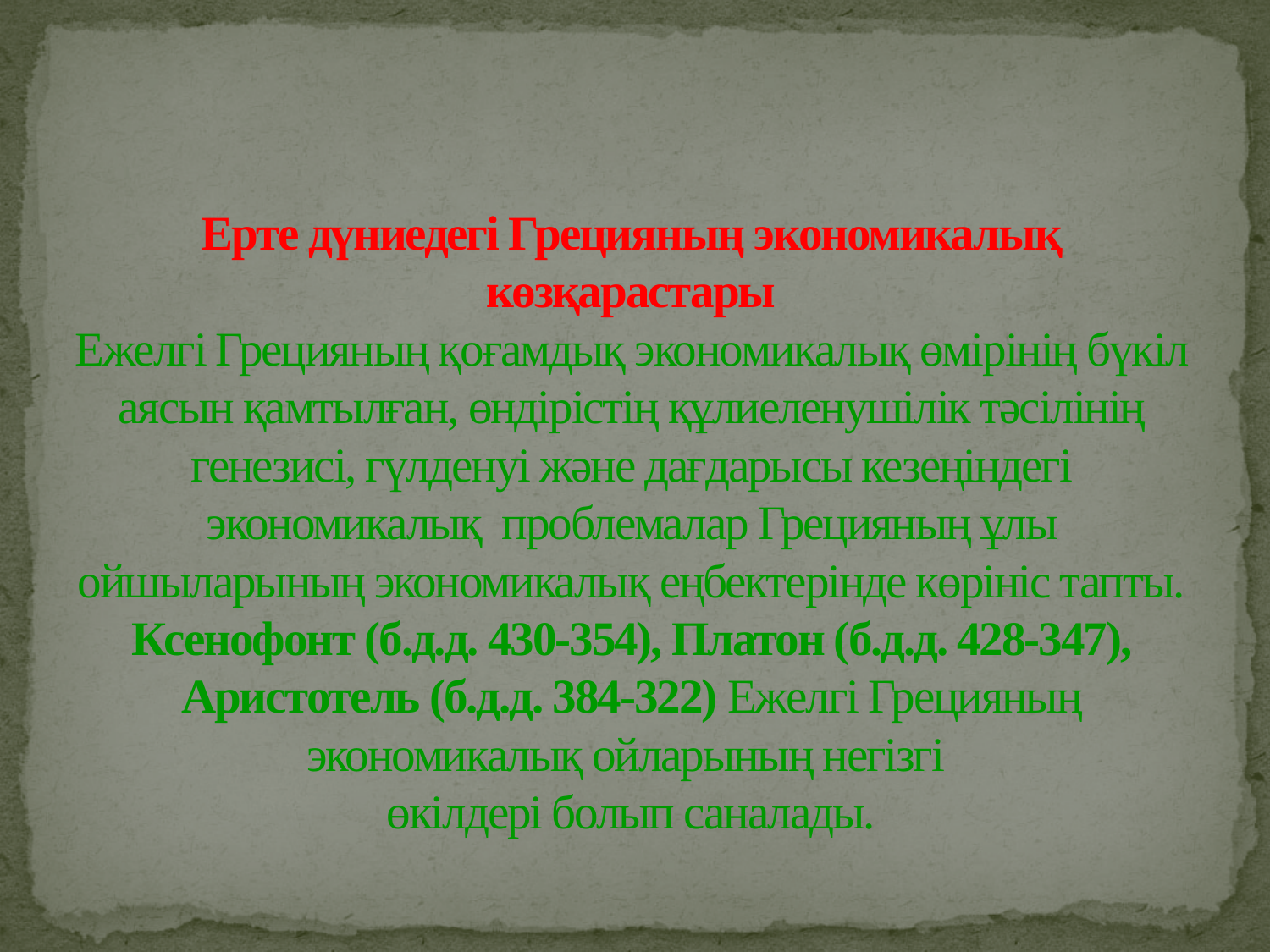

# Ерте дүниедегі Грецияның экономикалық көзқарастары Ежелгі Грецияның қоғамдық экономикалық өмірінің бүкіл аясын қамтылған, өндірістің құлиеленушілік тәсілінің генезисі, гүлденуі және дағдарысы кезеңіндегі экономикалық  проблемалар Грецияның ұлы ойшыларының экономикалық еңбектерінде көрініс тапты. Ксенофонт (б.д.д. 430-354), Платон (б.д.д. 428-347), Аристотель (б.д.д. 384-322) Ежелгі Грецияның экономикалық ойларының негізгі өкілдері болып саналады.